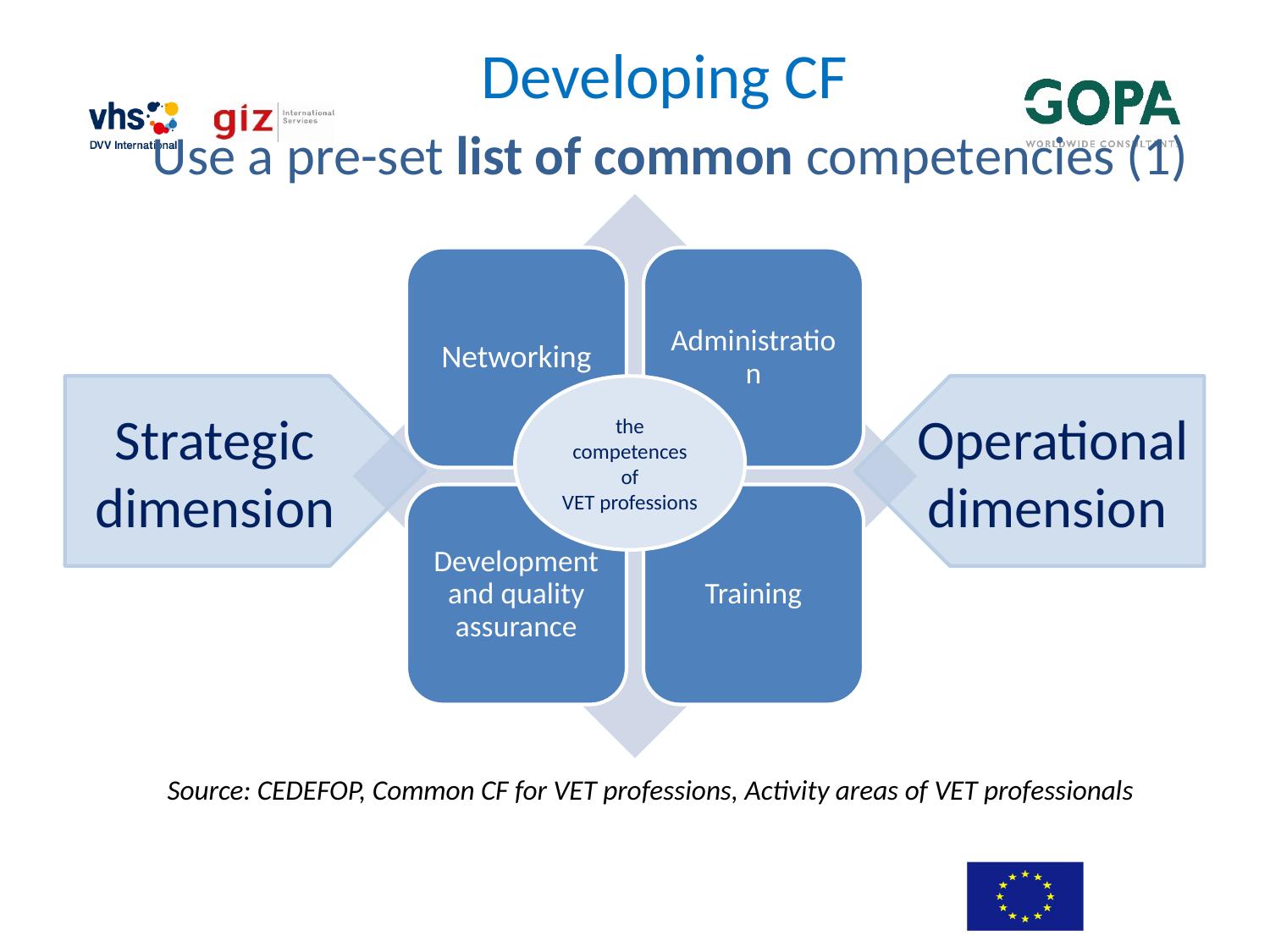

Developing CF
 Use a pre-set list of common competencies (1)
Networking
Administration
Development and quality assurance
Training
Strategic
dimension
the competences
of
VET professions
Operational
dimension
Source: CEDEFOP, Common CF for VET professions, Activity areas of VET professionals